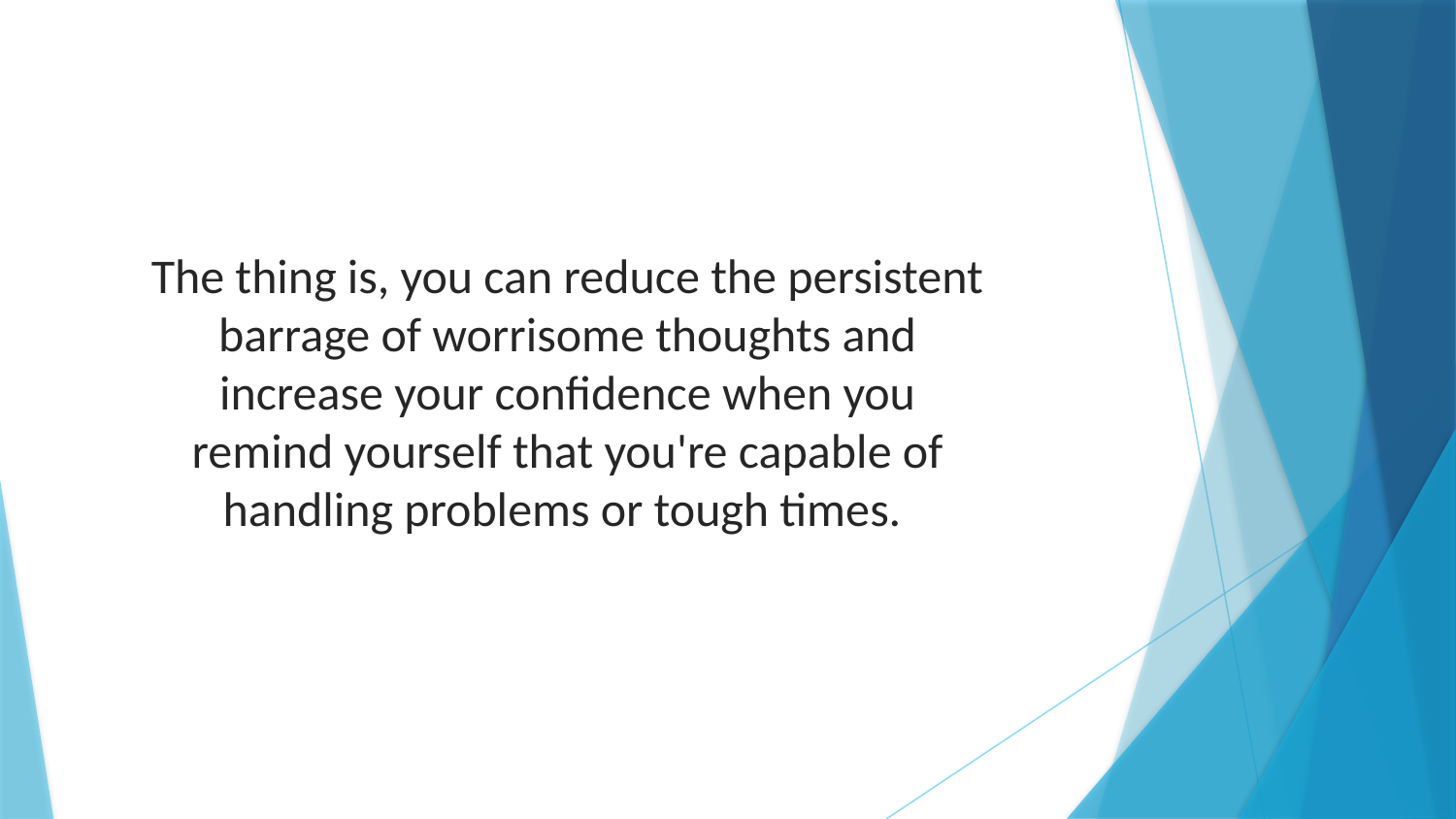

The thing is, you can reduce the persistent barrage of worrisome thoughts and increase your confidence when you remind yourself that you're capable of handling problems or tough times.